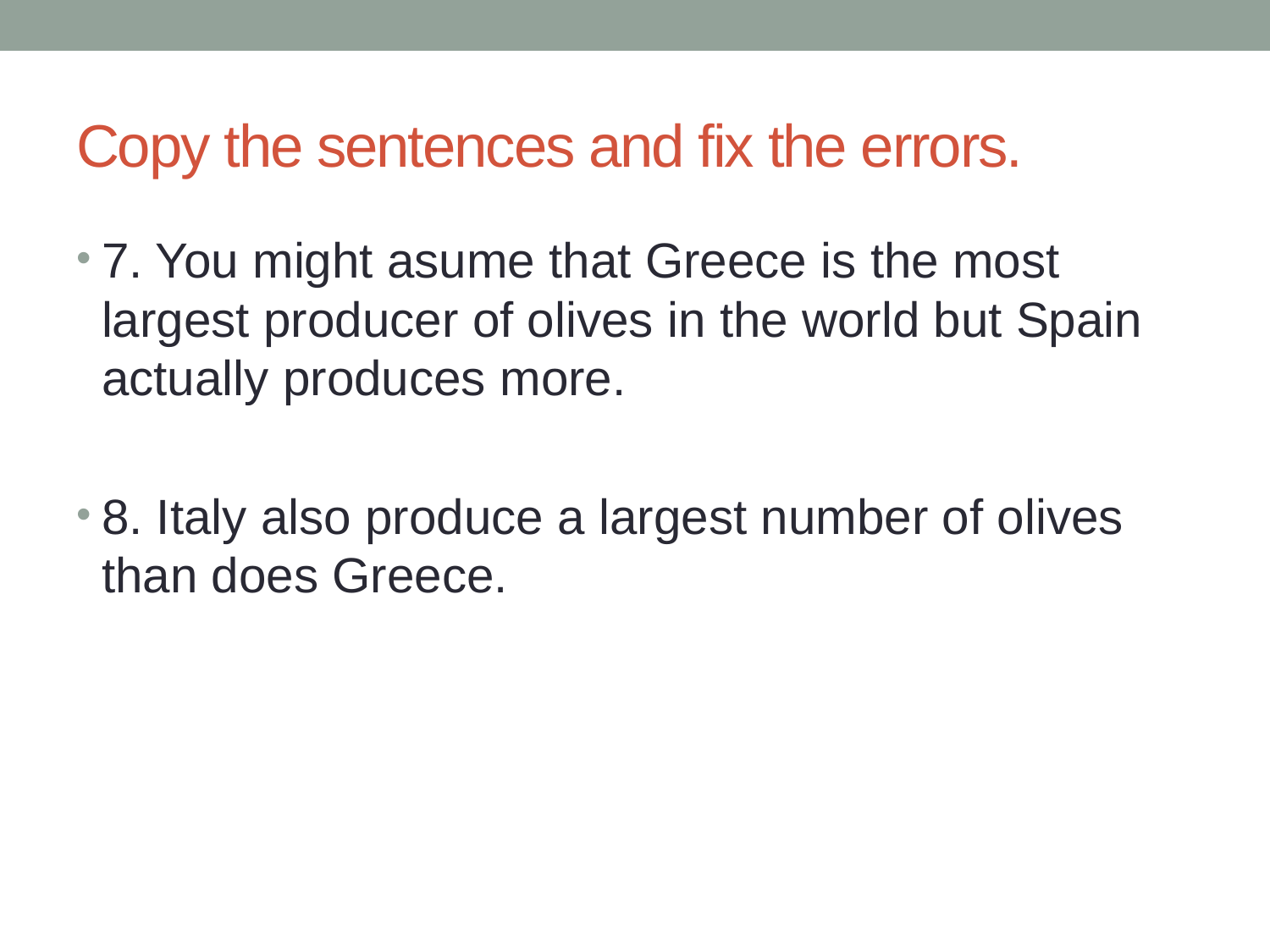

# Copy the sentences and fix the errors.
7. You might asume that Greece is the most largest producer of olives in the world but Spain actually produces more.

8. Italy also produce a largest number of olives than does Greece.